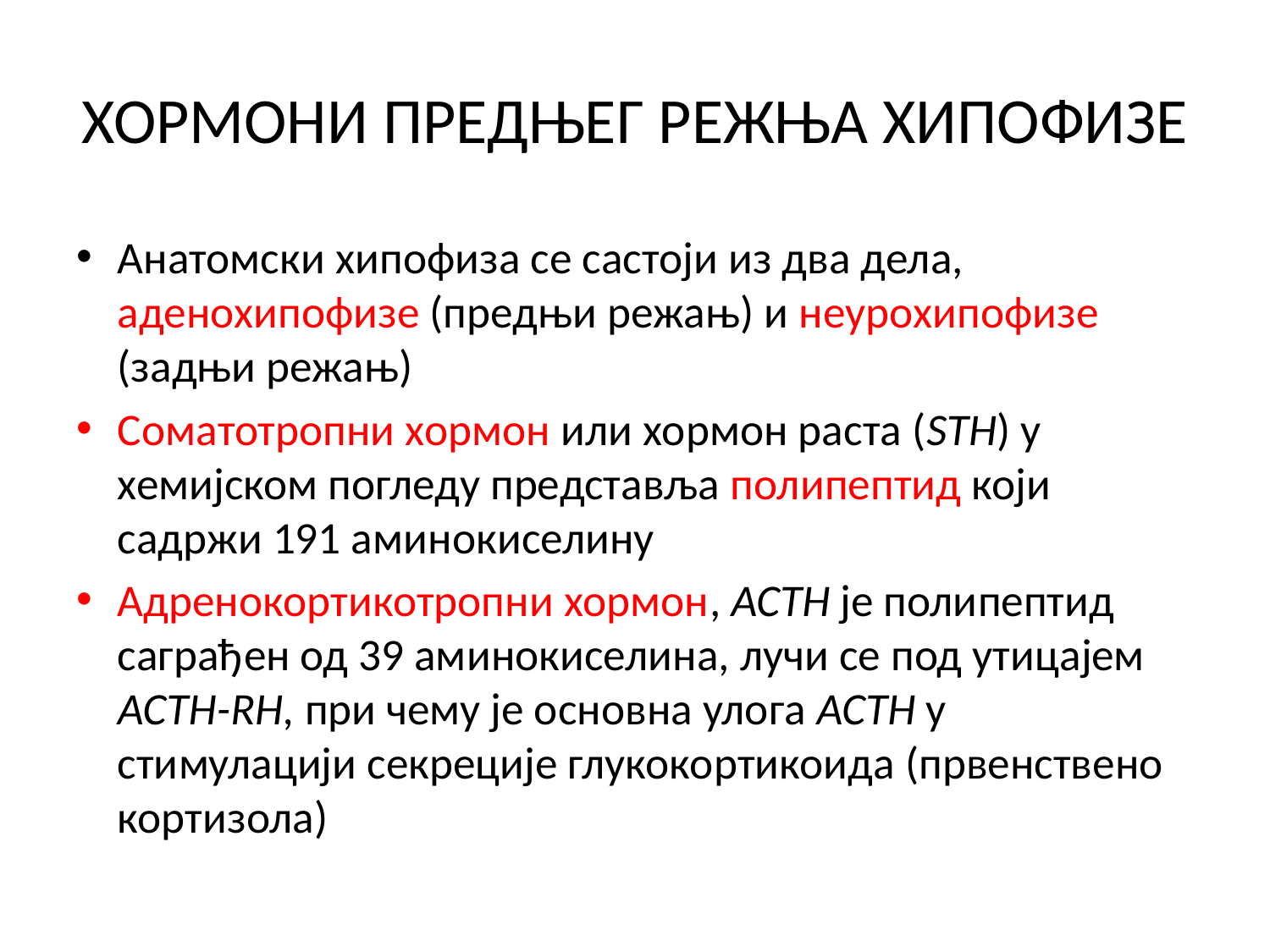

# ХОРМОНИ ПРЕДЊЕГ РЕЖЊА ХИПОФИЗЕ
Анатомски хипофиза се састоји из два дела, аденохипофизе (предњи режањ) и неурохипофизе (задњи режањ)
Соматотропни хормон или хормон раста (STH) у хемијском погледу представља полипептид који садржи 191 аминокиселину
Адренокортикотропни хормон, ACTH је полипептид саграђен од 39 аминокиселина, лучи се под утицајем ACTH-RH, при чему је основна улога ACTH у стимулацији секреције глукокортикоида (првенствено кортизола)